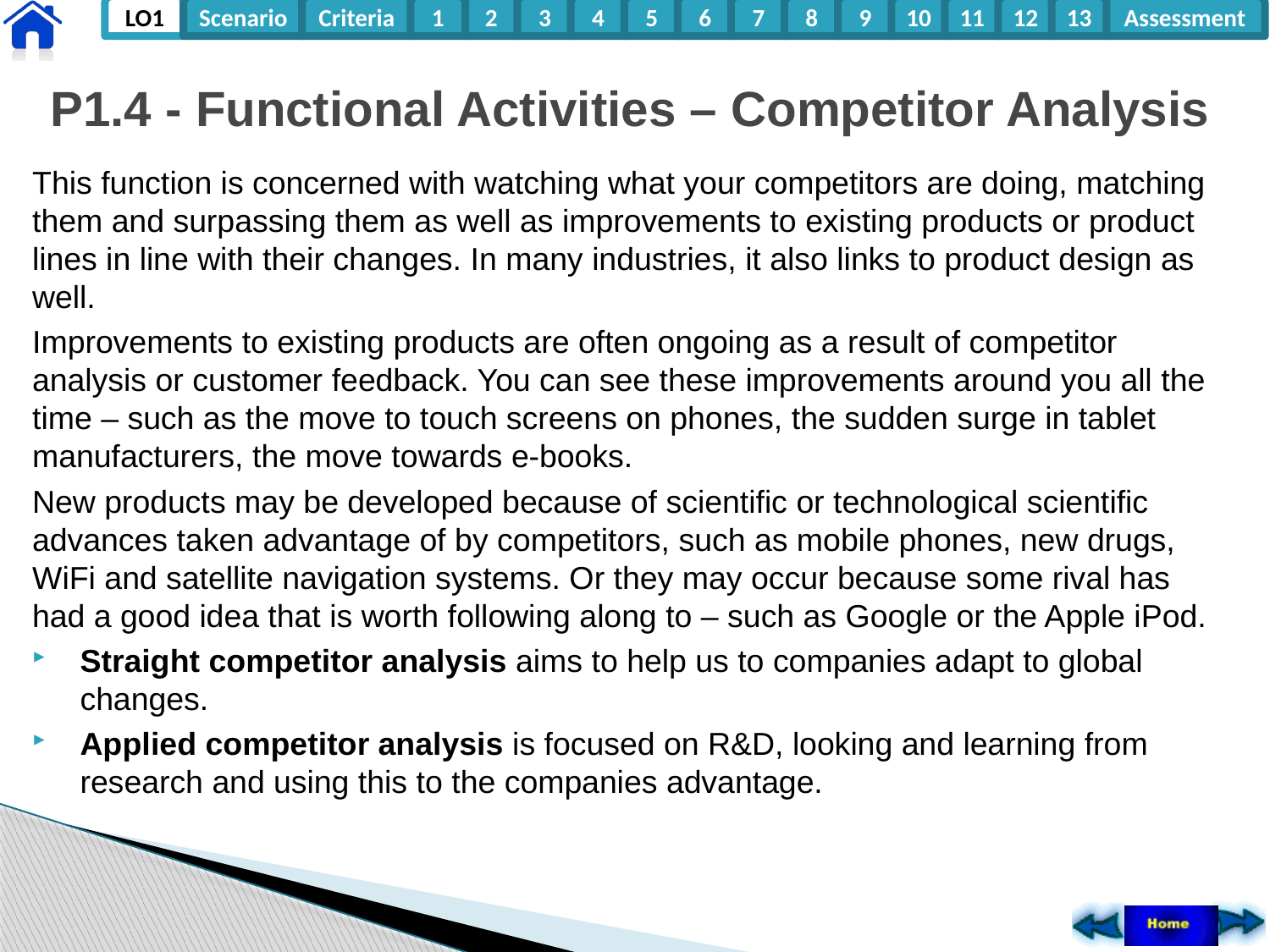

# P1.4 - Functional Activities – Competitor Analysis
This function is concerned with watching what your competitors are doing, matching them and surpassing them as well as improvements to existing products or product lines in line with their changes. In many industries, it also links to product design as well.
Improvements to existing products are often ongoing as a result of competitor analysis or customer feedback. You can see these improvements around you all the time – such as the move to touch screens on phones, the sudden surge in tablet manufacturers, the move towards e-books.
New products may be developed because of scientific or technological scientific advances taken advantage of by competitors, such as mobile phones, new drugs, WiFi and satellite navigation systems. Or they may occur because some rival has had a good idea that is worth following along to – such as Google or the Apple iPod.
Straight competitor analysis aims to help us to companies adapt to global changes.
Applied competitor analysis is focused on R&D, looking and learning from research and using this to the companies advantage.